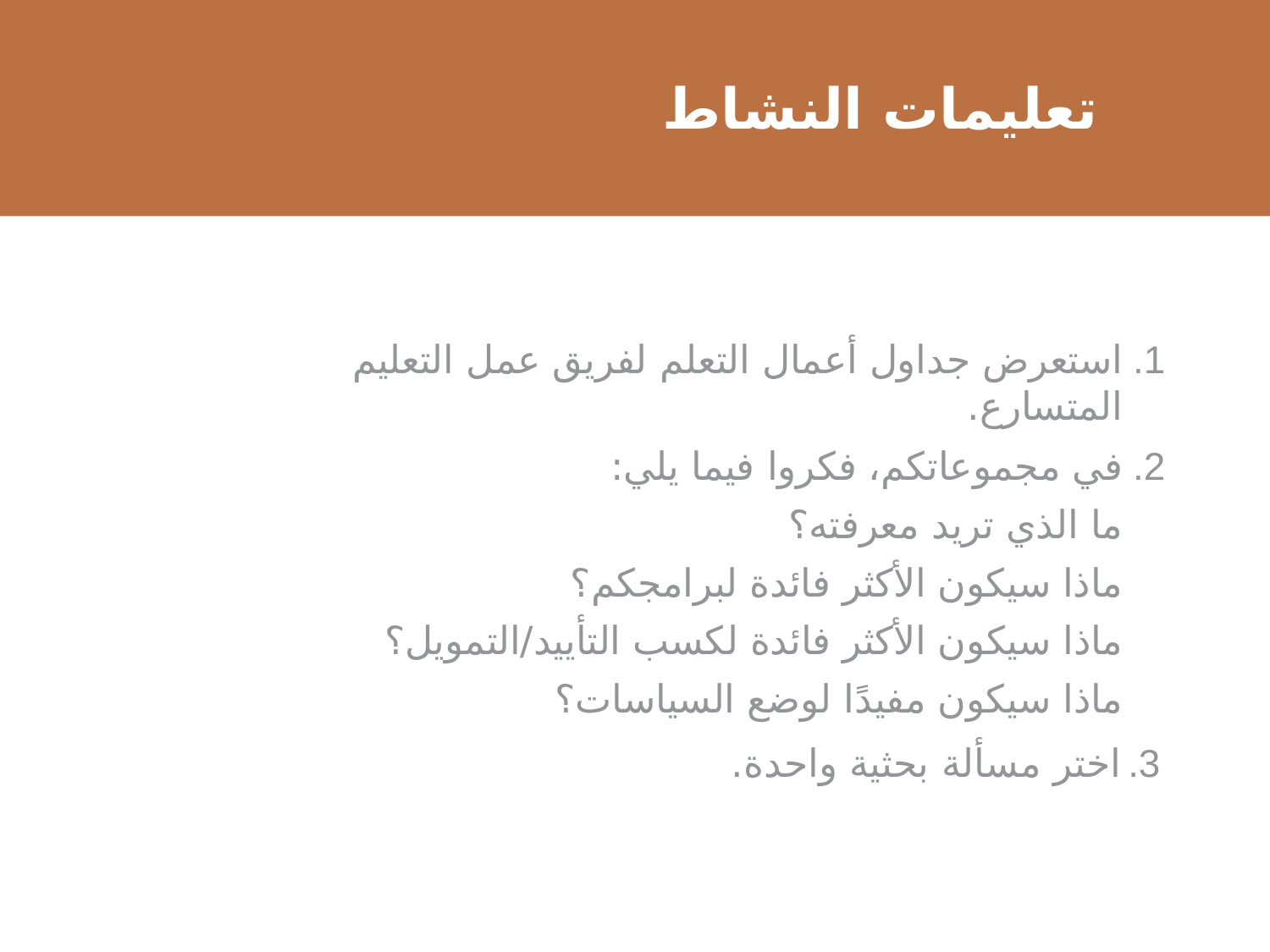

# تعليمات النشاط
استعرض جداول أعمال التعلم لفريق عمل التعليم المتسارع.
في مجموعاتكم، فكروا فيما يلي:
ما الذي تريد معرفته؟
ماذا سيكون الأكثر فائدة لبرامجكم؟
ماذا سيكون الأكثر فائدة لكسب التأييد/التمويل؟
ماذا سيكون مفيدًا لوضع السياسات؟
اختر مسألة بحثية واحدة.